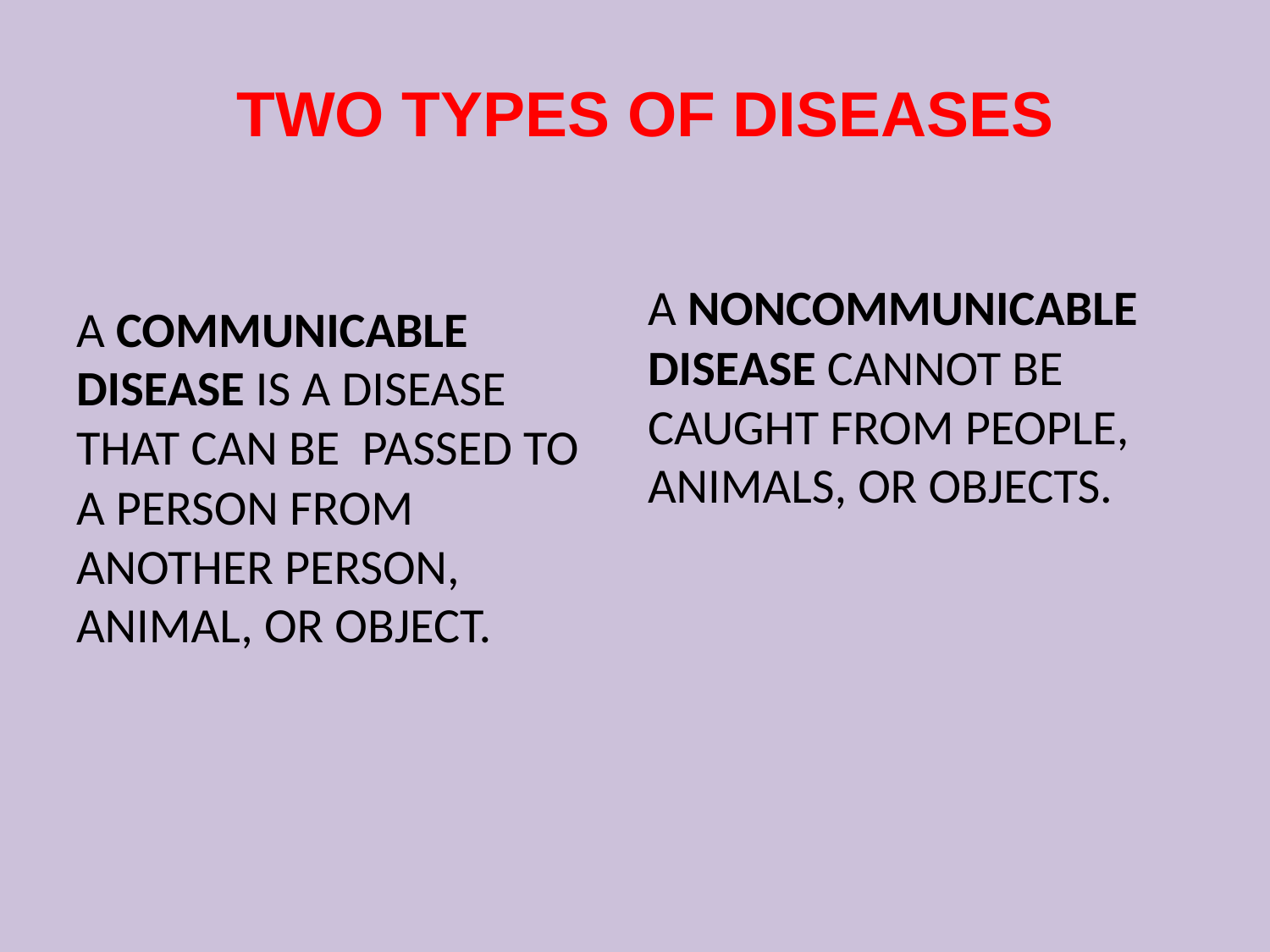

# TWO TYPES OF DISEASES

A NONCOMMUNICABLE DISEASE CANNOT BE CAUGHT FROM PEOPLE, ANIMALS, OR OBJECTS.

A COMMUNICABLE DISEASE IS A DISEASE THAT CAN BE  PASSED TO A PERSON FROM ANOTHER PERSON, ANIMAL, OR OBJECT.